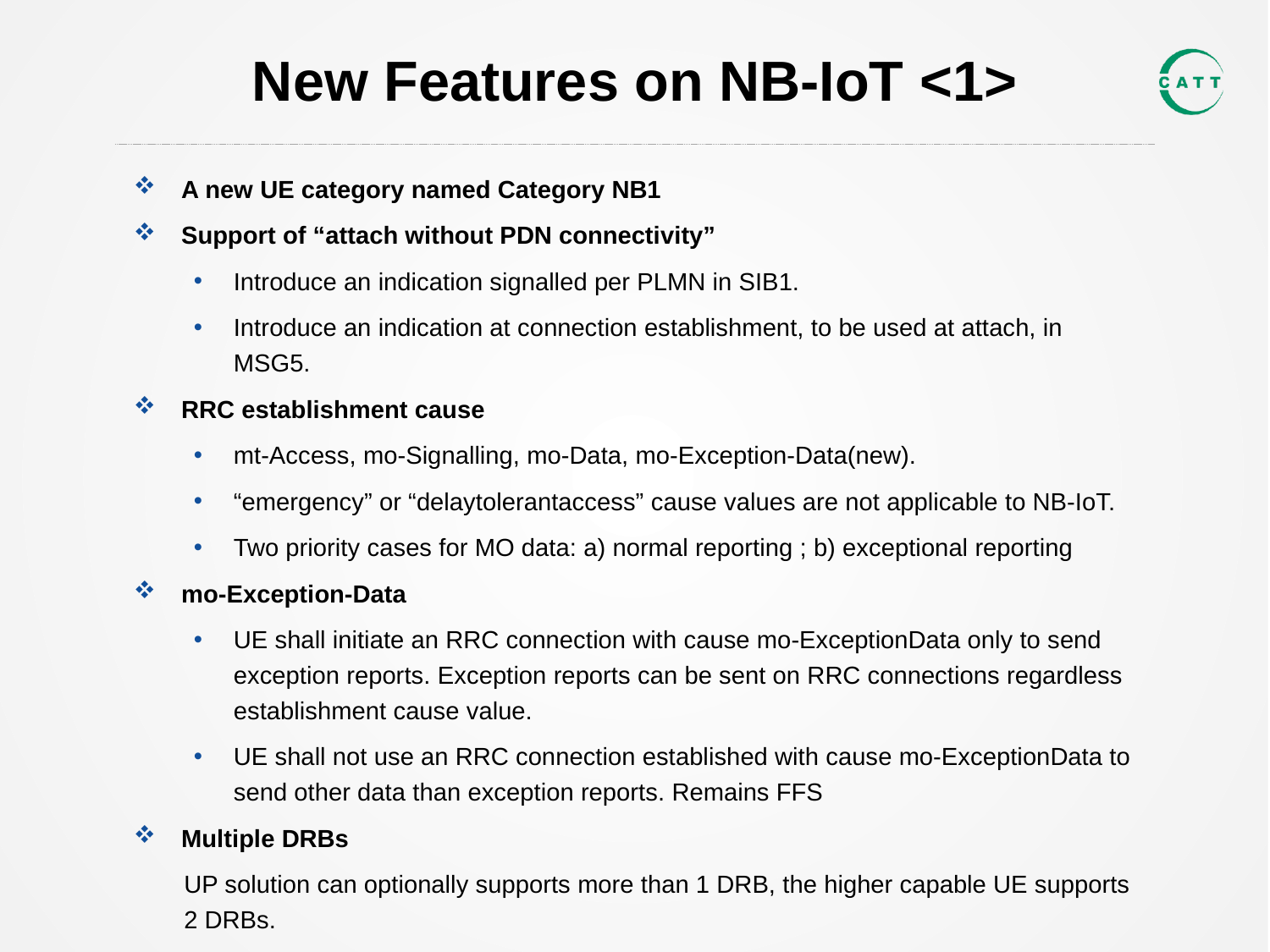

# New Features on NB-IoT <1>
A new UE category named Category NB1
Support of “attach without PDN connectivity”
Introduce an indication signalled per PLMN in SIB1.
Introduce an indication at connection establishment, to be used at attach, in MSG5.
RRC establishment cause
mt-Access, mo-Signalling, mo-Data, mo-Exception-Data(new).
“emergency” or “delaytolerantaccess” cause values are not applicable to NB-IoT.
Two priority cases for MO data: a) normal reporting ; b) exceptional reporting
mo-Exception-Data
UE shall initiate an RRC connection with cause mo-ExceptionData only to send exception reports. Exception reports can be sent on RRC connections regardless establishment cause value.
UE shall not use an RRC connection established with cause mo-ExceptionData to send other data than exception reports. Remains FFS
Multiple DRBs
UP solution can optionally supports more than 1 DRB, the higher capable UE supports 2 DRBs.